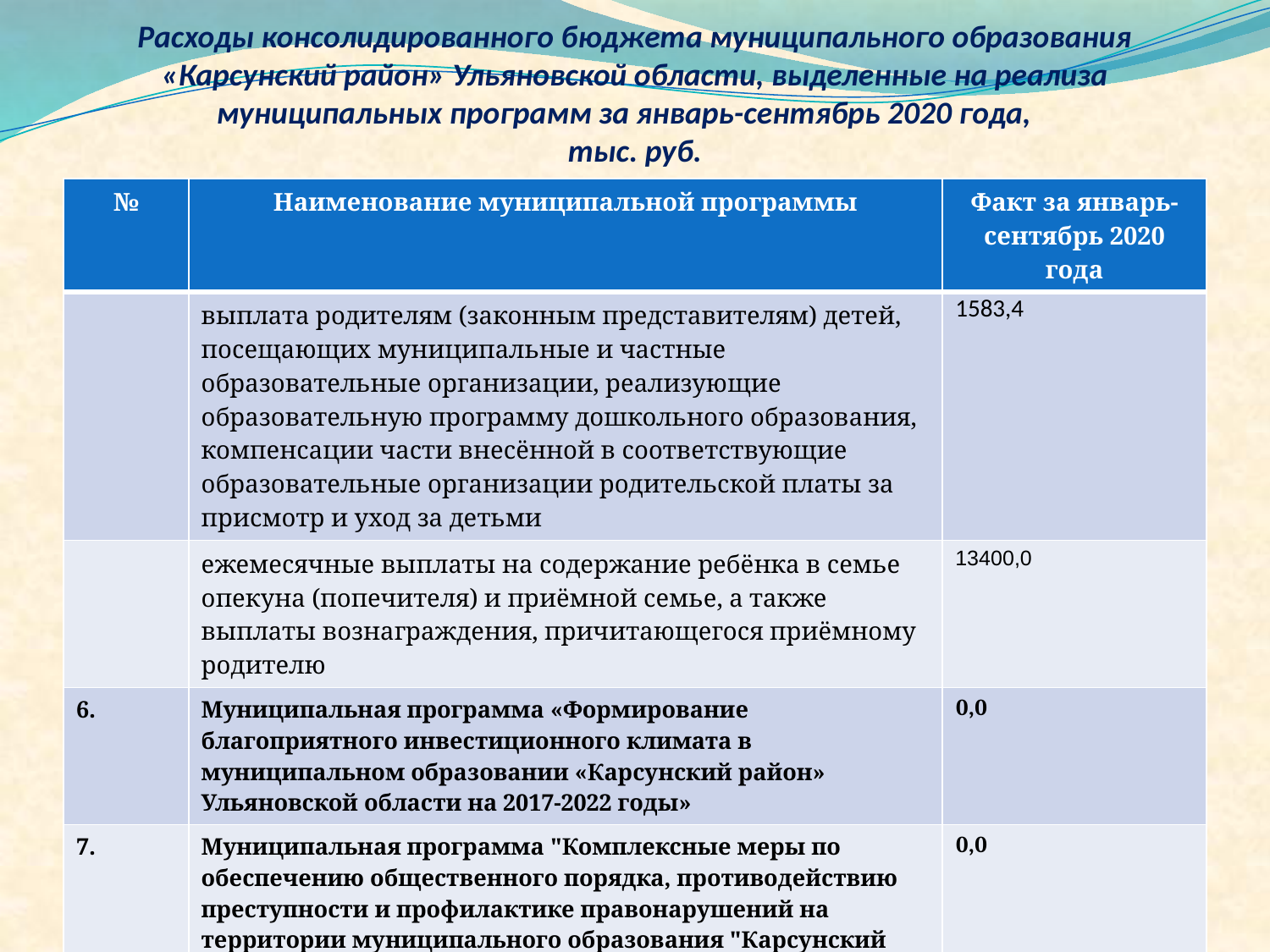

# Расходы консолидированного бюджета муниципального образования «Карсунский район» Ульяновской области, выделенные на реализа муниципальных программ за январь-сентябрь 2020 года, тыс. руб.
| № | Наименование муниципальной программы | Факт за январь-сентябрь 2020 года |
| --- | --- | --- |
|  | выплата родителям (законным представителям) детей, посещающих муниципальные и частные образовательные организации, реализующие образовательную программу дошкольного образования, компенсации части внесённой в соответствующие образовательные организации родительской платы за присмотр и уход за детьми | 1583,4 |
|  | ежемесячные выплаты на содержание ребёнка в семье опекуна (попечителя) и приёмной семье, а также выплаты вознаграждения, причитающегося приёмному родителю | 13400,0 |
| 6. | Муниципальная программа «Формирование благоприятного инвестиционного климата в муниципальном образовании «Карсунский район» Ульяновской области на 2017-2022 годы» | 0,0 |
| 7. | Муниципальная программа "Комплексные меры по обеспечению общественного порядка, противодействию преступности и профилактике правонарушений на территории муниципального образования "Карсунский район» на 2014-2020 годы" | 0,0 |
| 8. | Муниципальная программа "Создание комфортной среды в муниципальном образовании Карсунское городское поселение Карсунского района Ульяновской области на 2020-2024 годы" | 3944,2 |
|  | в т.ч. проект «Народный бюджет» | 299,6 |